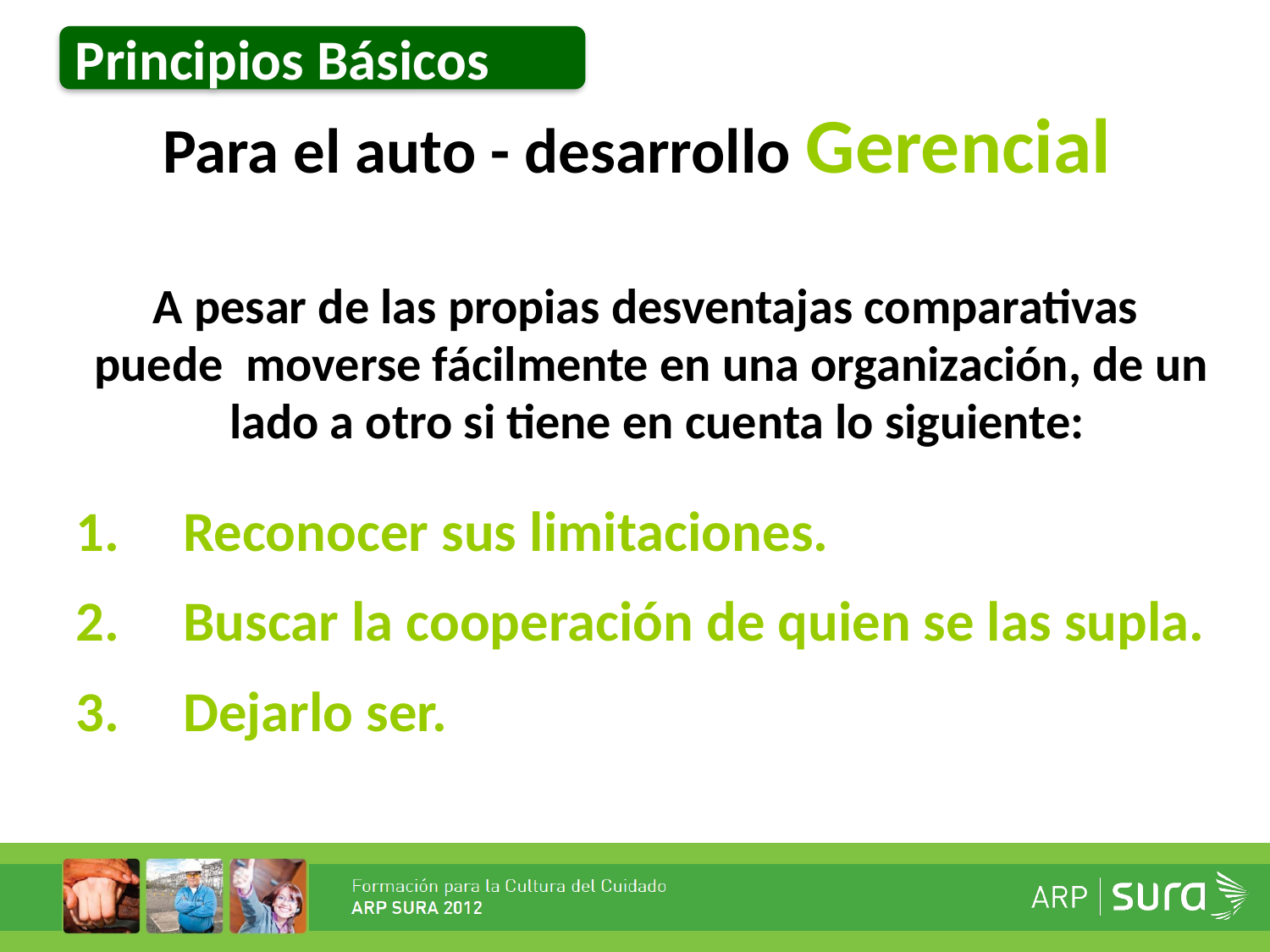

Principios Básicos
Para el auto - desarrollo Gerencial

A pesar de las propias desventajas comparativas
puede  moverse fácilmente en una organización, de un
lado a otro si tiene en cuenta lo siguiente:

1.     Reconocer sus limitaciones.

2.     Buscar la cooperación de quien se las supla.

3.     Dejarlo ser.